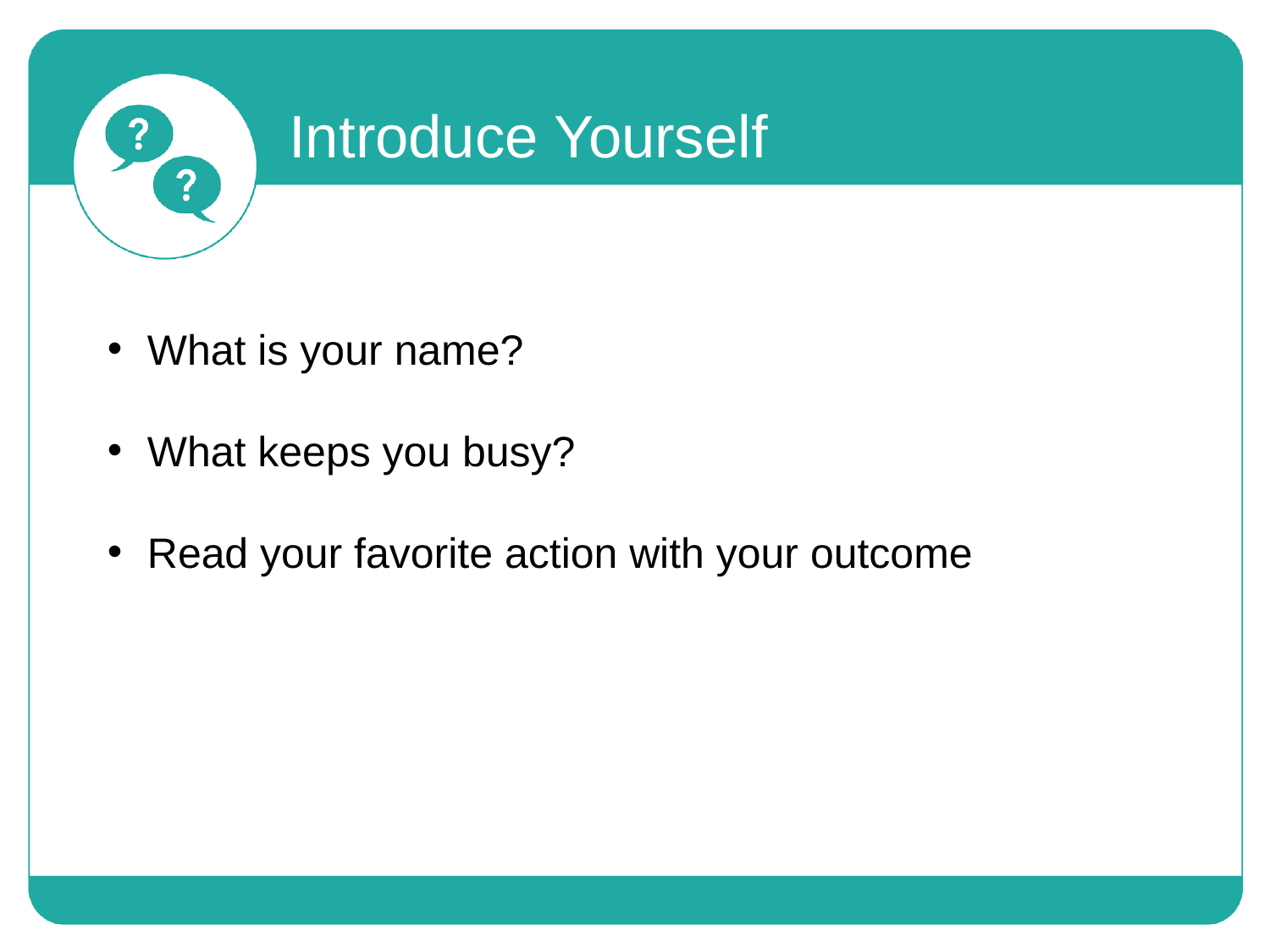

Introduce Yourself
What is your name?

What keeps you busy?

Read your favorite action with your outcome